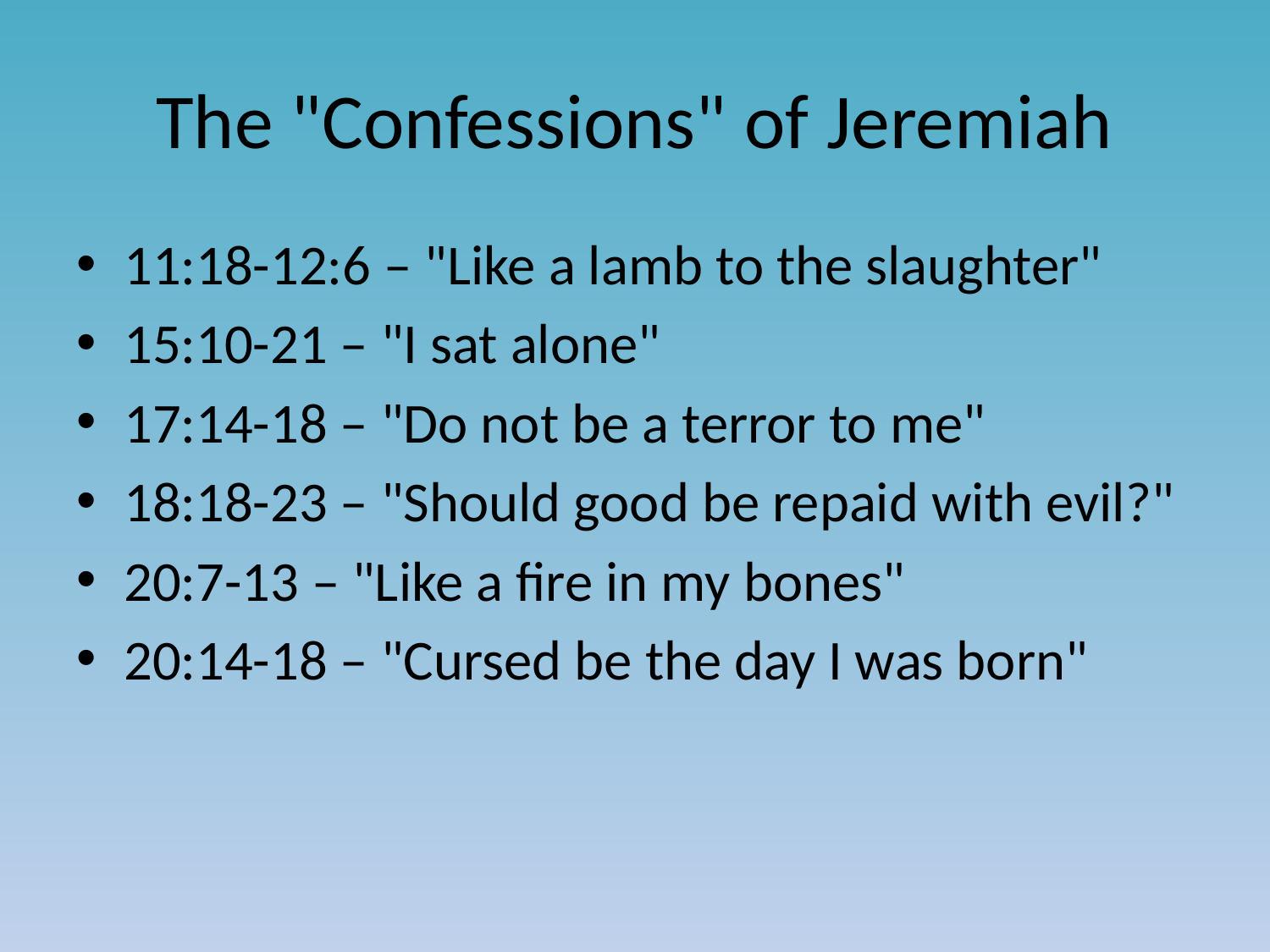

# The "Confessions" of Jeremiah
11:18-12:6 – "Like a lamb to the slaughter"
15:10-21 – "I sat alone"
17:14-18 – "Do not be a terror to me"
18:18-23 – "Should good be repaid with evil?"
20:7-13 – "Like a fire in my bones"
20:14-18 – "Cursed be the day I was born"